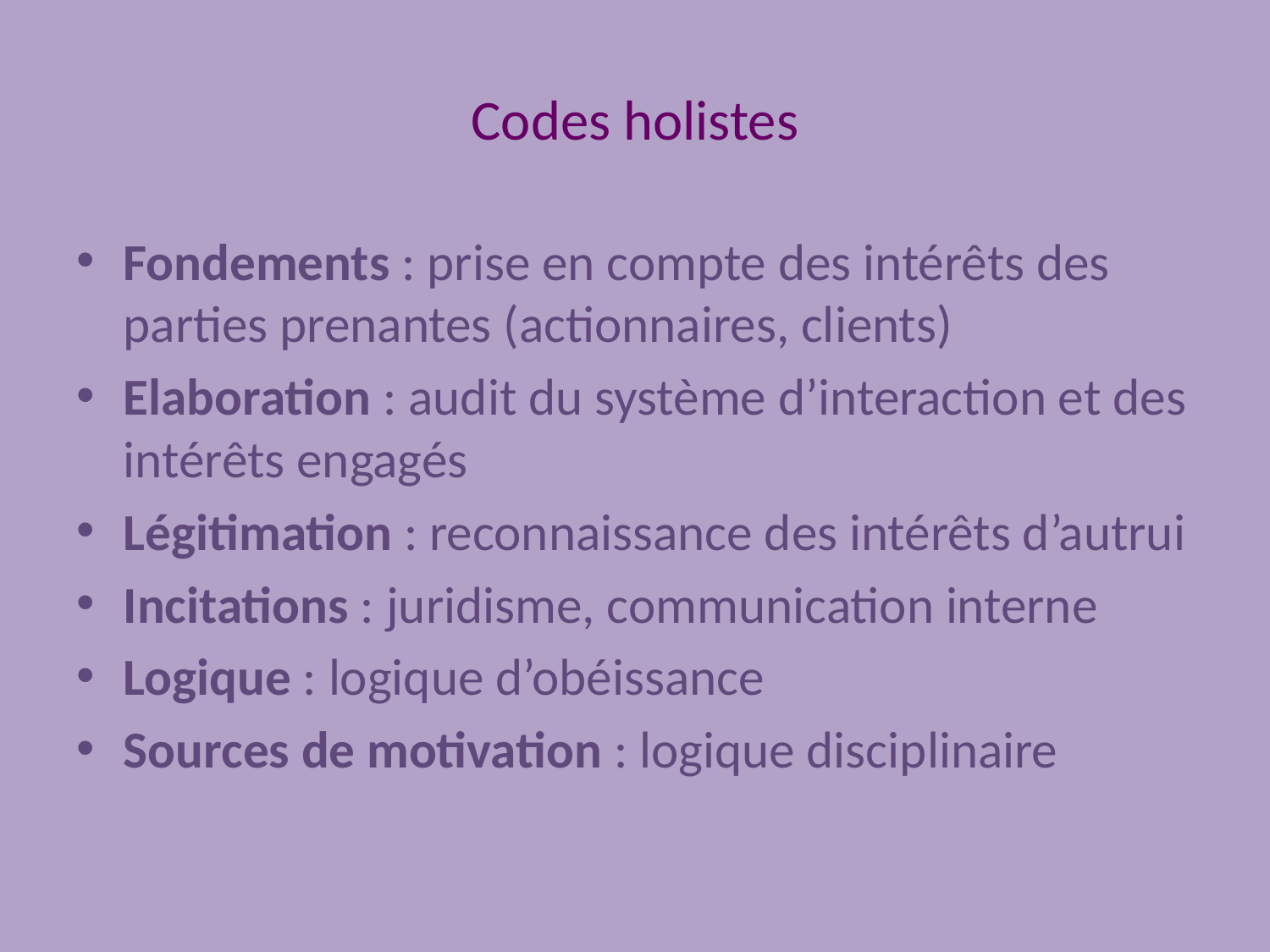

# Codes holistes
Fondements : prise en compte des intérêts des parties prenantes (actionnaires, clients)
Elaboration : audit du système d’interaction et des intérêts engagés
Légitimation : reconnaissance des intérêts d’autrui
Incitations : juridisme, communication interne
Logique : logique d’obéissance
Sources de motivation : logique disciplinaire